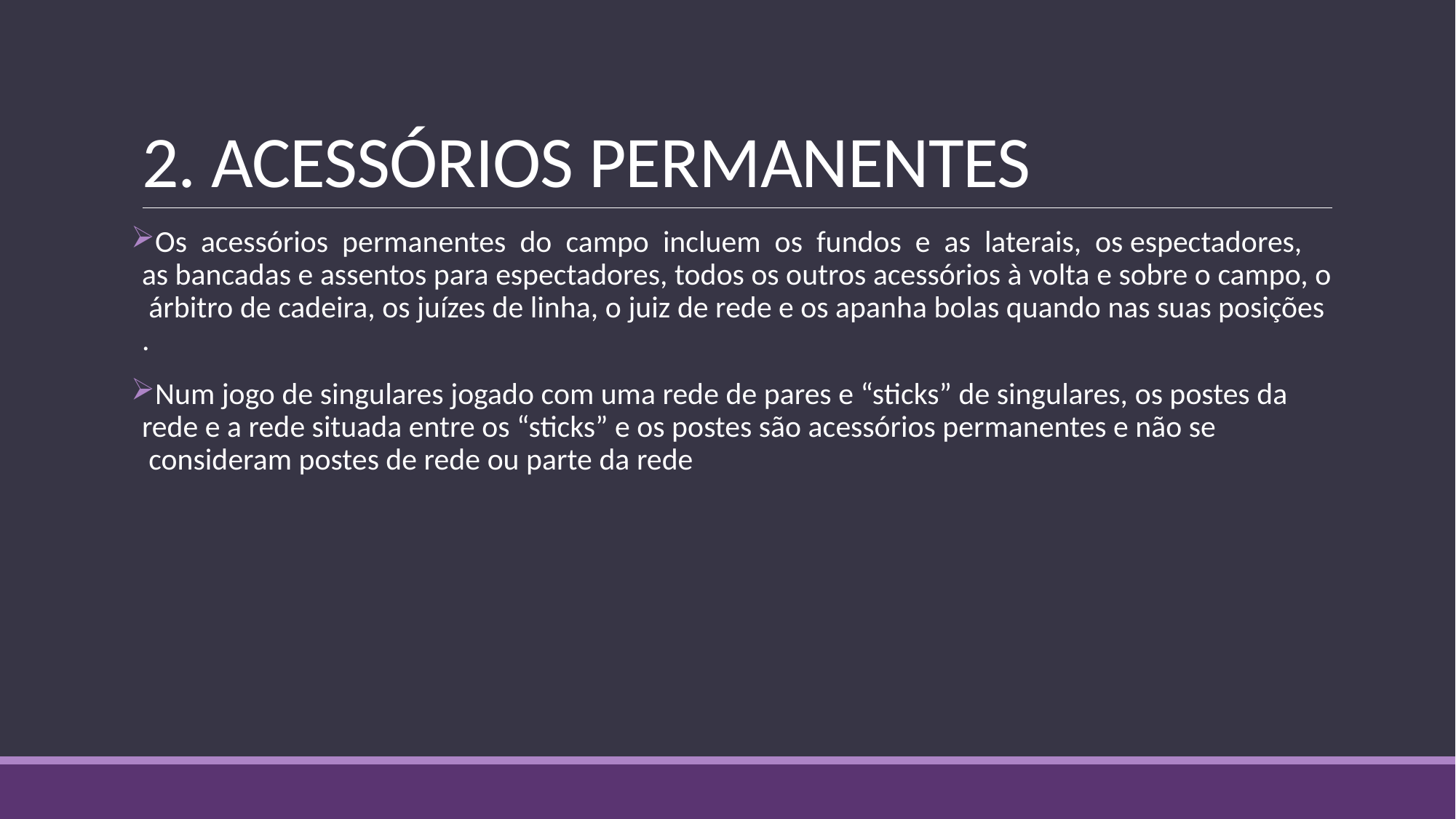

# 2. ACESSÓRIOS PERMANENTES
Os  acessórios  permanentes  do  campo  incluem  os  fundos  e  as  laterais,  os espectadores,   as bancadas e assentos para espectadores, todos os outros acessórios à volta e sobre o campo, o árbitro de cadeira, os juízes de linha, o juiz de rede e os apanha bolas quando nas suas posições.
Num jogo de singulares jogado com uma rede de pares e “sticks” de singulares, os postes da rede e a rede situada entre os “sticks” e os postes são acessórios permanentes e não se                 consideram postes de rede ou parte da rede